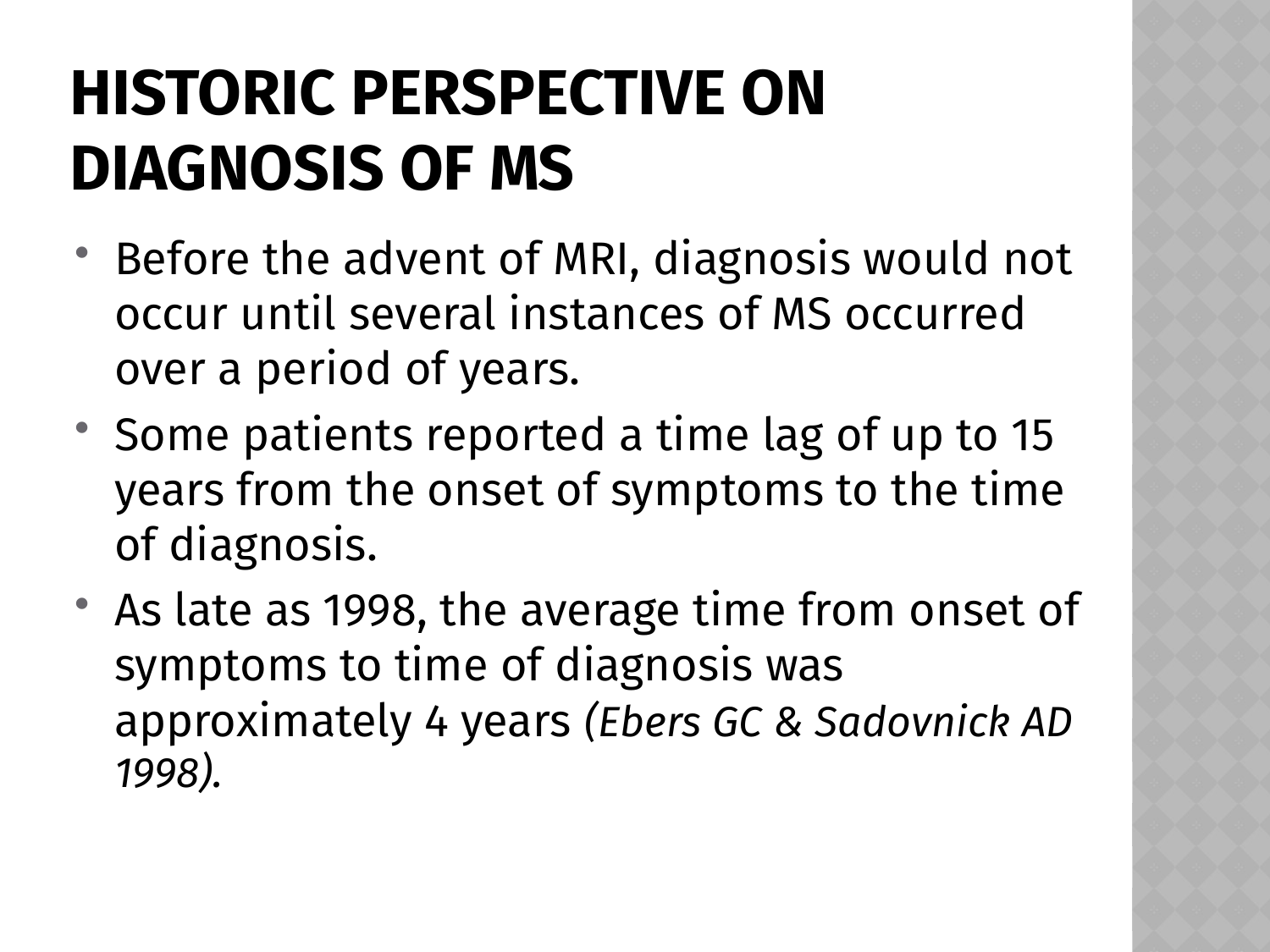

# Historic Perspective on Diagnosis of MS
Before the advent of MRI, diagnosis would not occur until several instances of MS occurred over a period of years.
Some patients reported a time lag of up to 15 years from the onset of symptoms to the time of diagnosis.
As late as 1998, the average time from onset of symptoms to time of diagnosis was approximately 4 years (Ebers GC & Sadovnick AD 1998).